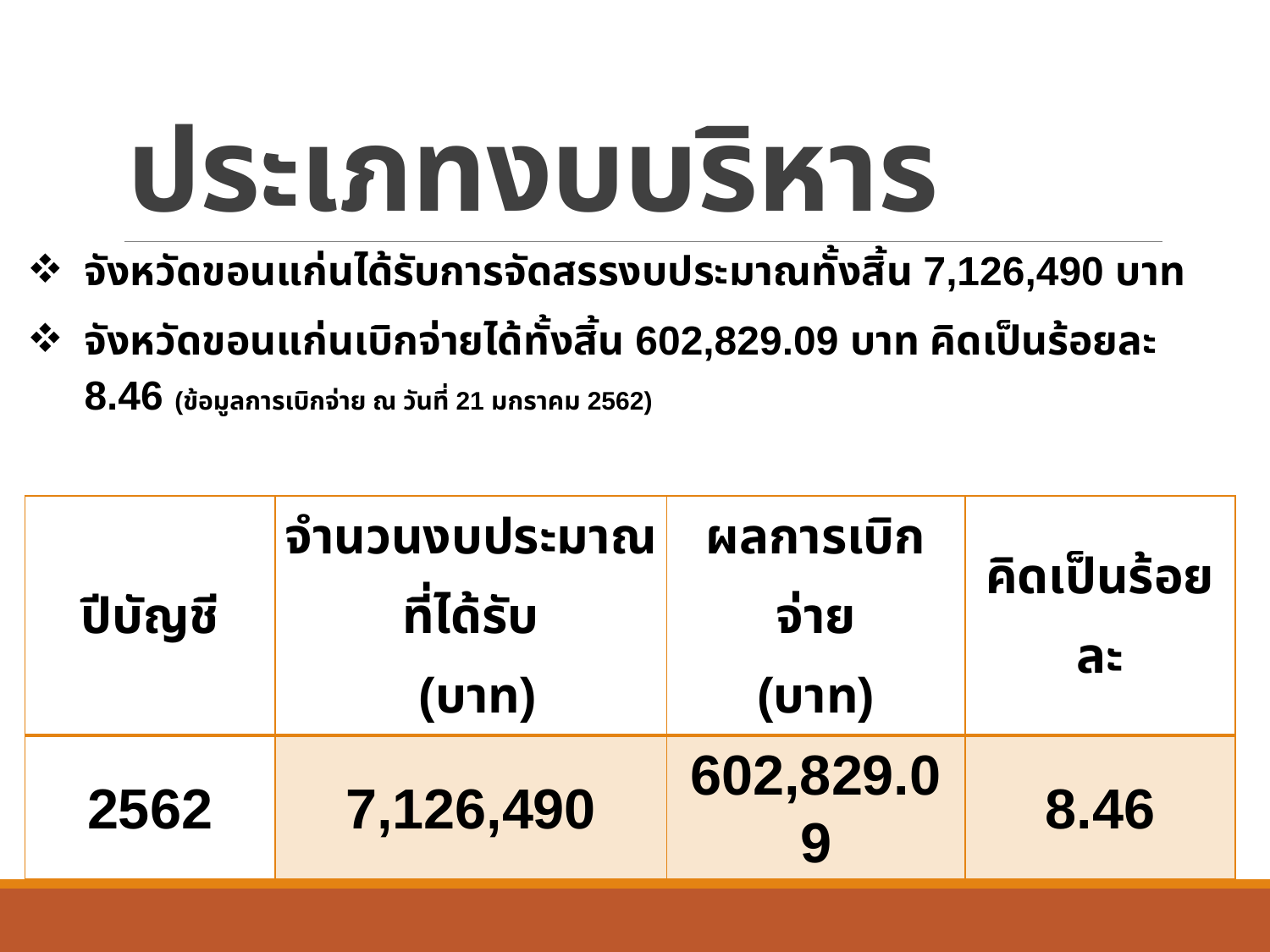

# ประเภทงบบริหาร
จังหวัดขอนแก่นได้รับการจัดสรรงบประมาณทั้งสิ้น 7,126,490 บาท
จังหวัดขอนแก่นเบิกจ่ายได้ทั้งสิ้น 602,829.09 บาท คิดเป็นร้อยละ 8.46 (ข้อมูลการเบิกจ่าย ณ วันที่ 21 มกราคม 2562)
| ปีบัญชี | จำนวนงบประมาณที่ได้รับ (บาท) | ผลการเบิกจ่าย (บาท) | คิดเป็นร้อยละ |
| --- | --- | --- | --- |
| 2562 | 7,126,490 | 602,829.09 | 8.46 |